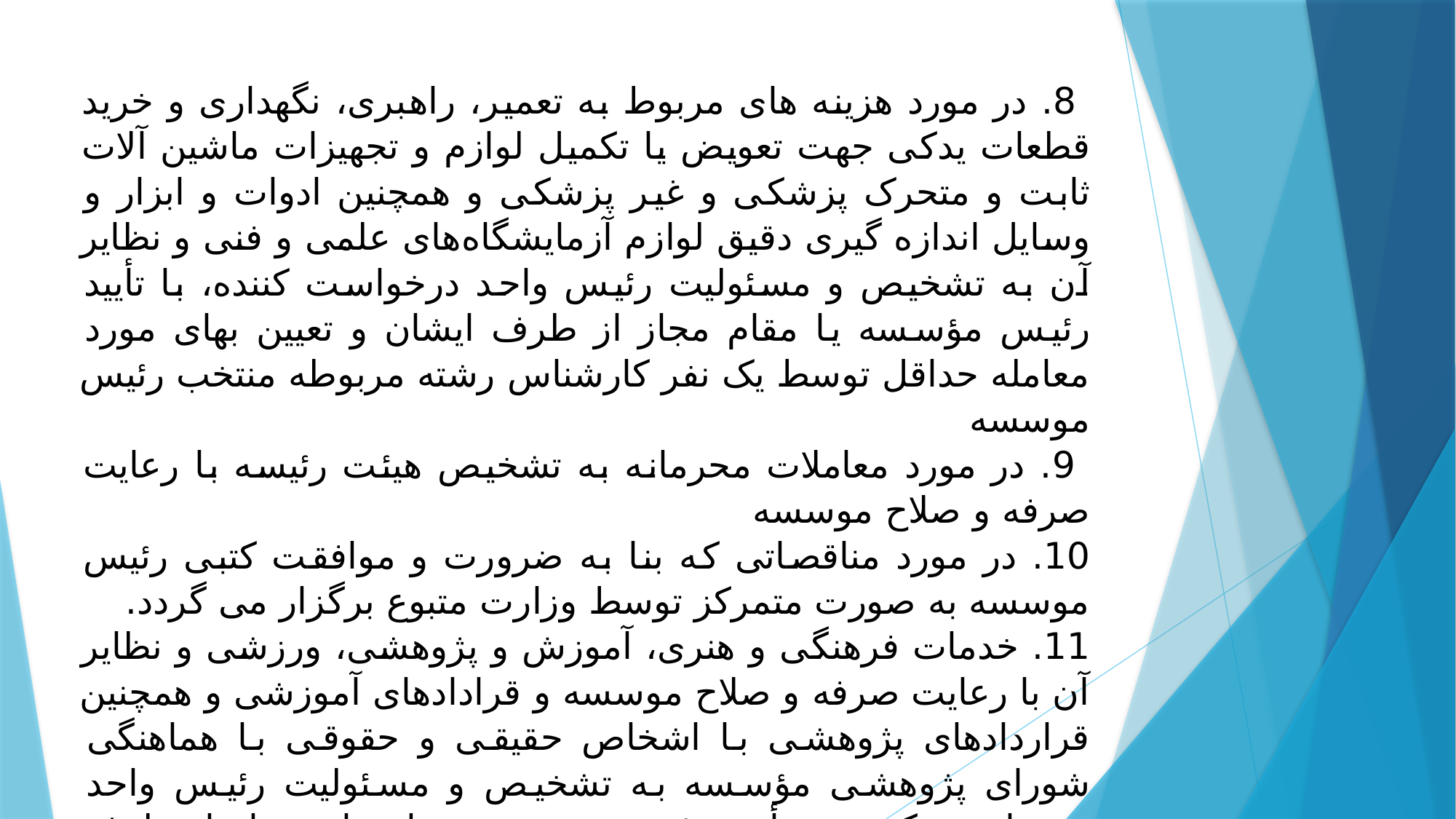

8. در مورد هزینه های مربوط به تعمیر، راهبری، نگهداری و خرید قطعات یدکی جهت تعویض یا تکمیل لوازم و تجهیزات ماشین آلات ثابت و متحرک پزشکی و غیر پزشکی و همچنین ادوات و ابزار و وسایل اندازه گیری دقیق لوازم آزمایشگاه‌های علمی و فنی و نظایر آن به تشخیص و مسئولیت رئیس واحد درخواست کننده، با تأیید رئیس مؤسسه یا مقام مجاز از طرف ایشان و تعیین بهای مورد معامله حداقل توسط یک نفر کارشناس رشته مربوطه منتخب رئیس موسسه
 9. در مورد معاملات محرمانه به تشخیص هیئت رئیسه با رعایت صرفه و صلاح موسسه
10. در مورد مناقصاتی که بنا به ضرورت و موافقت کتبی رئیس موسسه به صورت متمرکز توسط وزارت متبوع برگزار می گردد.
11. خدمات فرهنگی و هنری، آموزش و پژوهشی، ورزشی و نظایر آن با رعایت صرفه و صلاح موسسه و قرادادهای آموزشی و همچنین قراردادهای پژوهشی با اشخاص حقیقی و حقوقی با هماهنگی شورای پژوهشی مؤسسه به تشخیص و مسئولیت رئیس واحد درخواست کننده و تأیید رئیس موسسه و یا مقام مجاز از طرف ایشان
12. خرید سهام و تعهدات پرداخت خسارت و جرائم ناشی از اجرای احکام قضائی.
13. در مورد کالاهای انحصاری که توسط کنسرسیوم های داخلی تولید می شود.
                                                                                (تبصره ماده 55 آئین نامه مالی و معاملاتی دانشگاه)